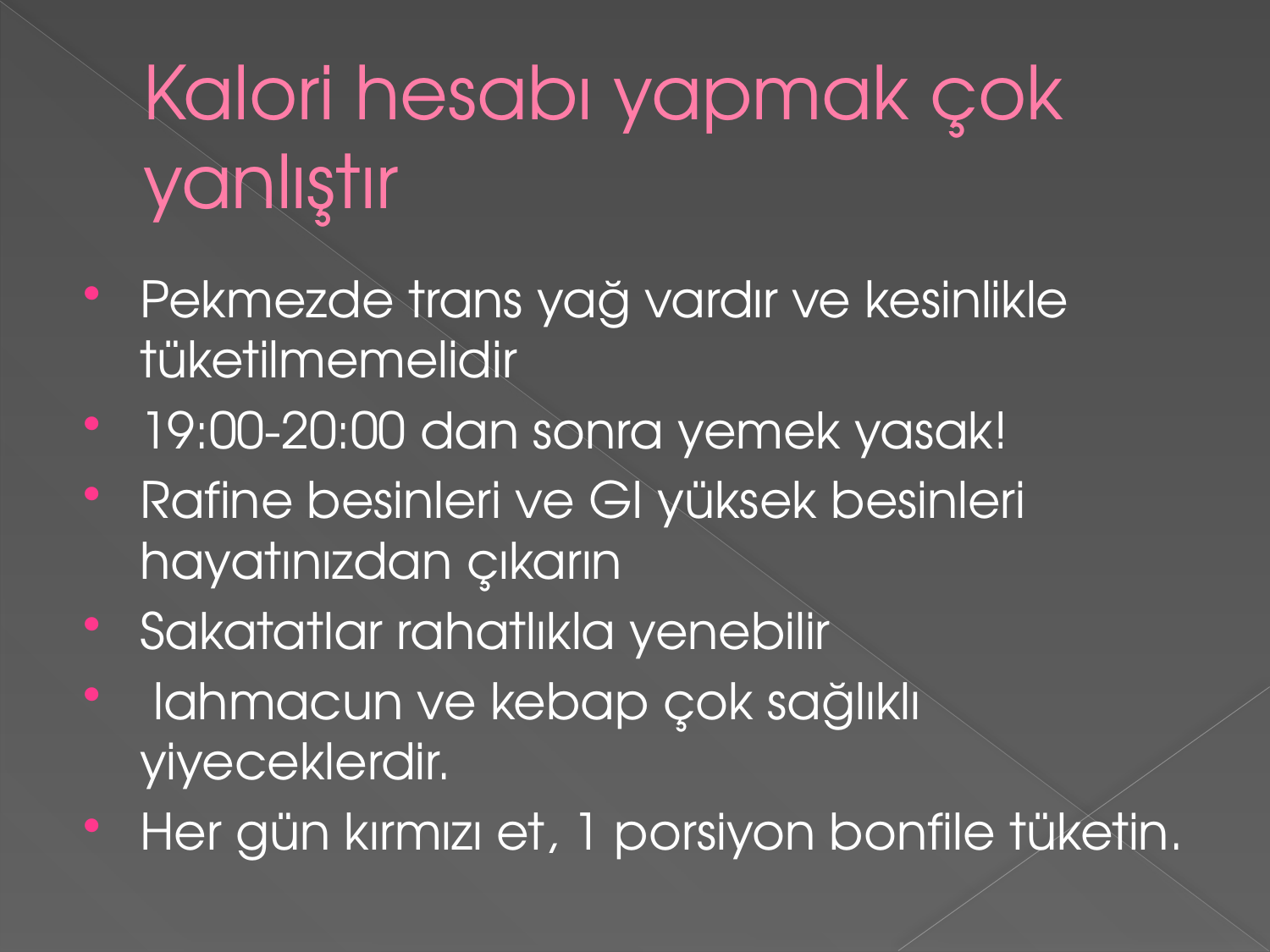

# Kalori hesabı yapmak çok yanlıştır
Pekmezde trans yağ vardır ve kesinlikle tüketilmemelidir
19:00-20:00 dan sonra yemek yasak!
Rafine besinleri ve GI yüksek besinleri  hayatınızdan çıkarın
Sakatatlar rahatlıkla yenebilir
 lahmacun ve kebap çok sağlıklı yiyeceklerdir.
Her gün kırmızı et, 1 porsiyon bonfile tüketin.